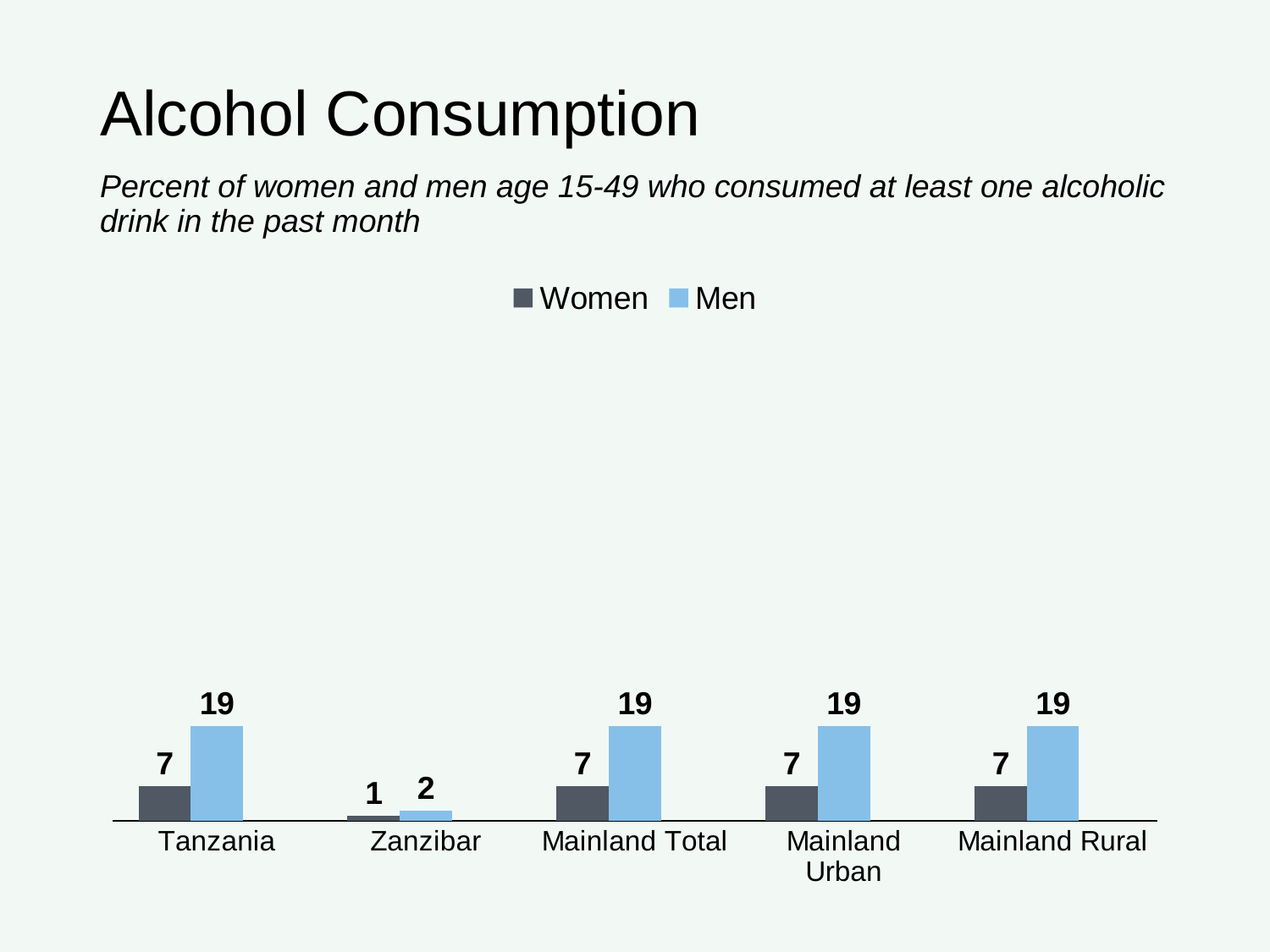

# Alcohol Consumption
Percent of women and men age 15-49 who consumed at least one alcoholic drink in the past month

### Chart

| Category | Women | Men |  |
|---|---|---|---|
| Tanzania | 7.0 | 19.0 | None |
| Zanzibar | 1.0 | 2.0 | None |
| Mainland Total | 7.0 | 19.0 | None |
| Mainland Urban | 7.0 | 19.0 | None |
| Mainland Rural | 7.0 | 19.0 | None |